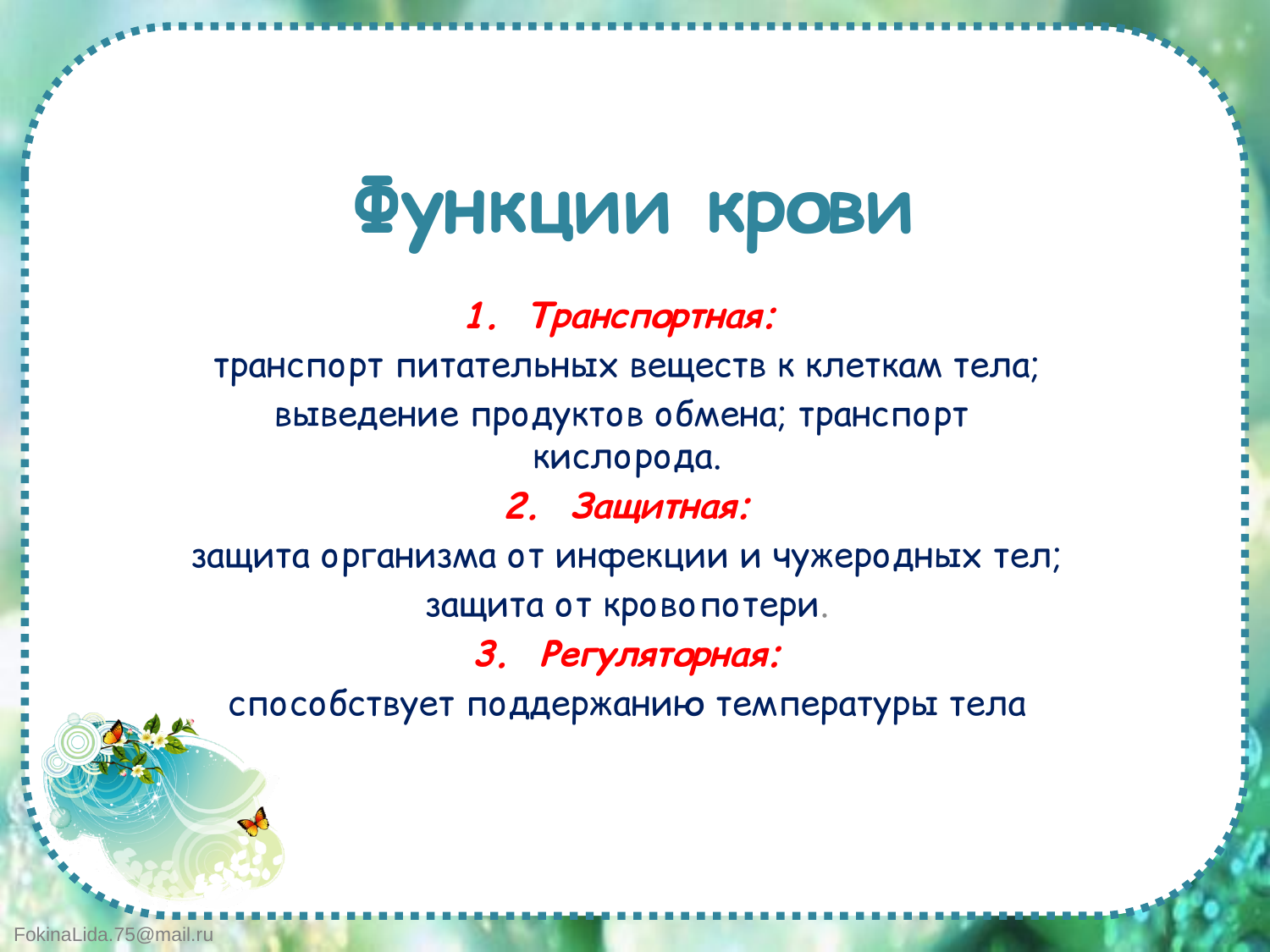

# Функции крови
Транспортная:
транспорт питательных веществ к клеткам тела;
выведение продуктов обмена; транспорт  кислорода.
2.  Защитная:
защита организма от инфекции и чужеродных тел;
защита от кровопотери.
3.  Регуляторная:
способствует поддержанию температуры тела